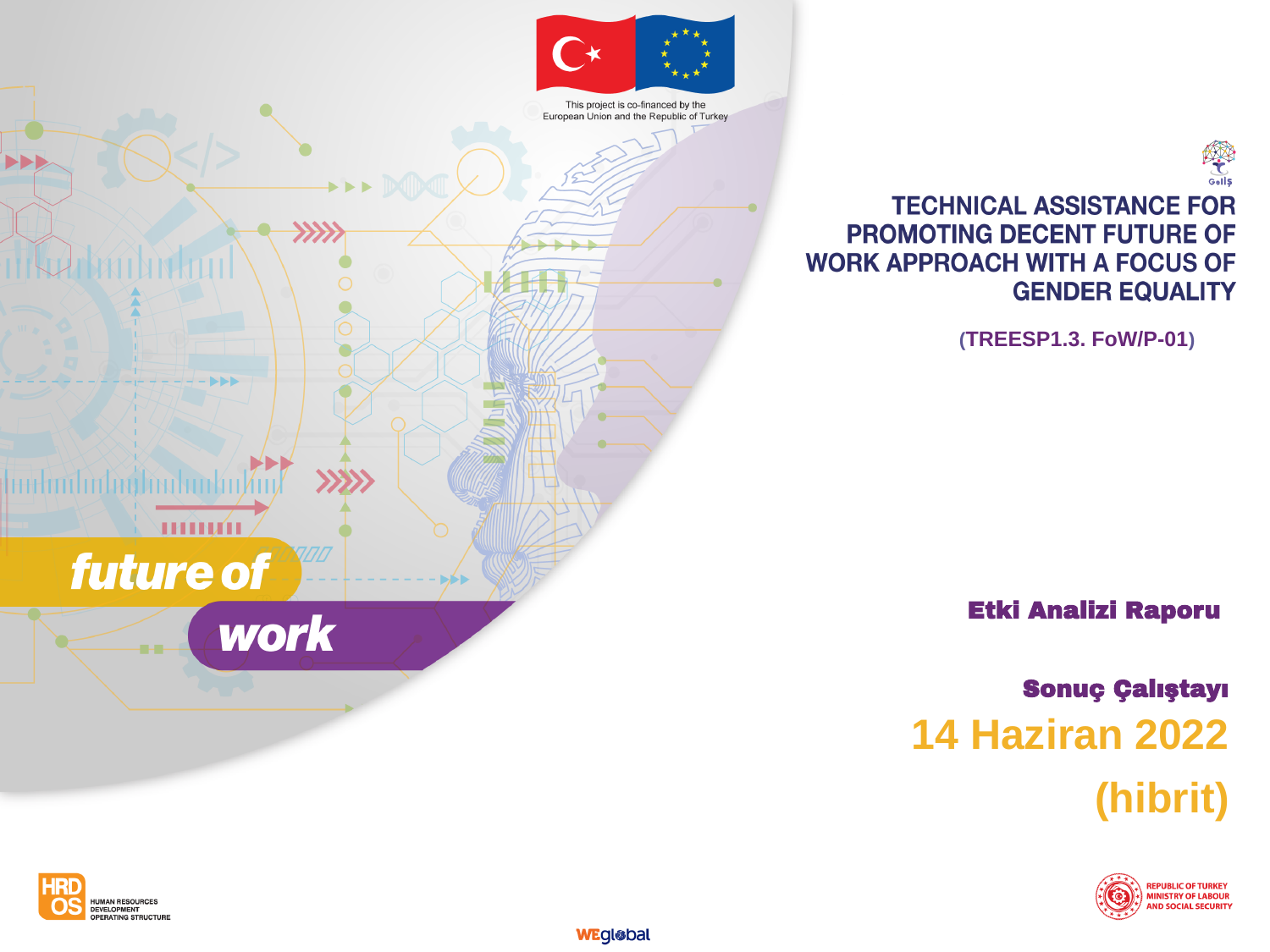

(TREESP1.3. FoW/P-01)
# Etki Analizi Raporu Sonuç Çalıştayı
14 Haziran 2022
(hibrit)